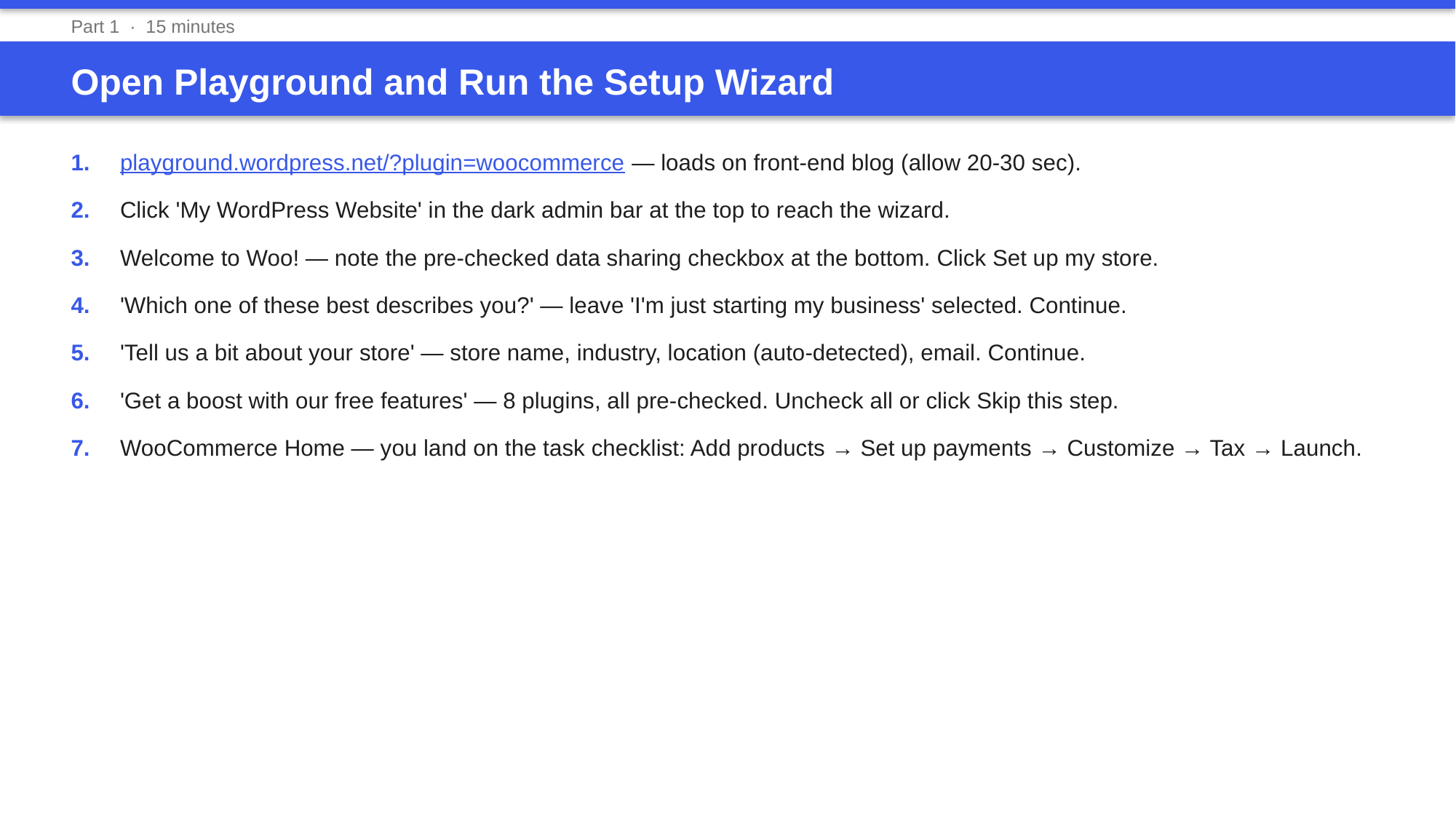

Part 1  ·  15 minutes

Open Playground and Run the Setup Wizard
1.	playground.wordpress.net/?plugin=woocommerce — loads on front-end blog (allow 20-30 sec).
2.	Click 'My WordPress Website' in the dark admin bar at the top to reach the wizard.
3.	Welcome to Woo! — note the pre-checked data sharing checkbox at the bottom. Click Set up my store.
4.	'Which one of these best describes you?' — leave 'I'm just starting my business' selected. Continue.
5.	'Tell us a bit about your store' — store name, industry, location (auto-detected), email. Continue.
6.	'Get a boost with our free features' — 8 plugins, all pre-checked. Uncheck all or click Skip this step.
7.	WooCommerce Home — you land on the task checklist: Add products → Set up payments → Customize → Tax → Launch.